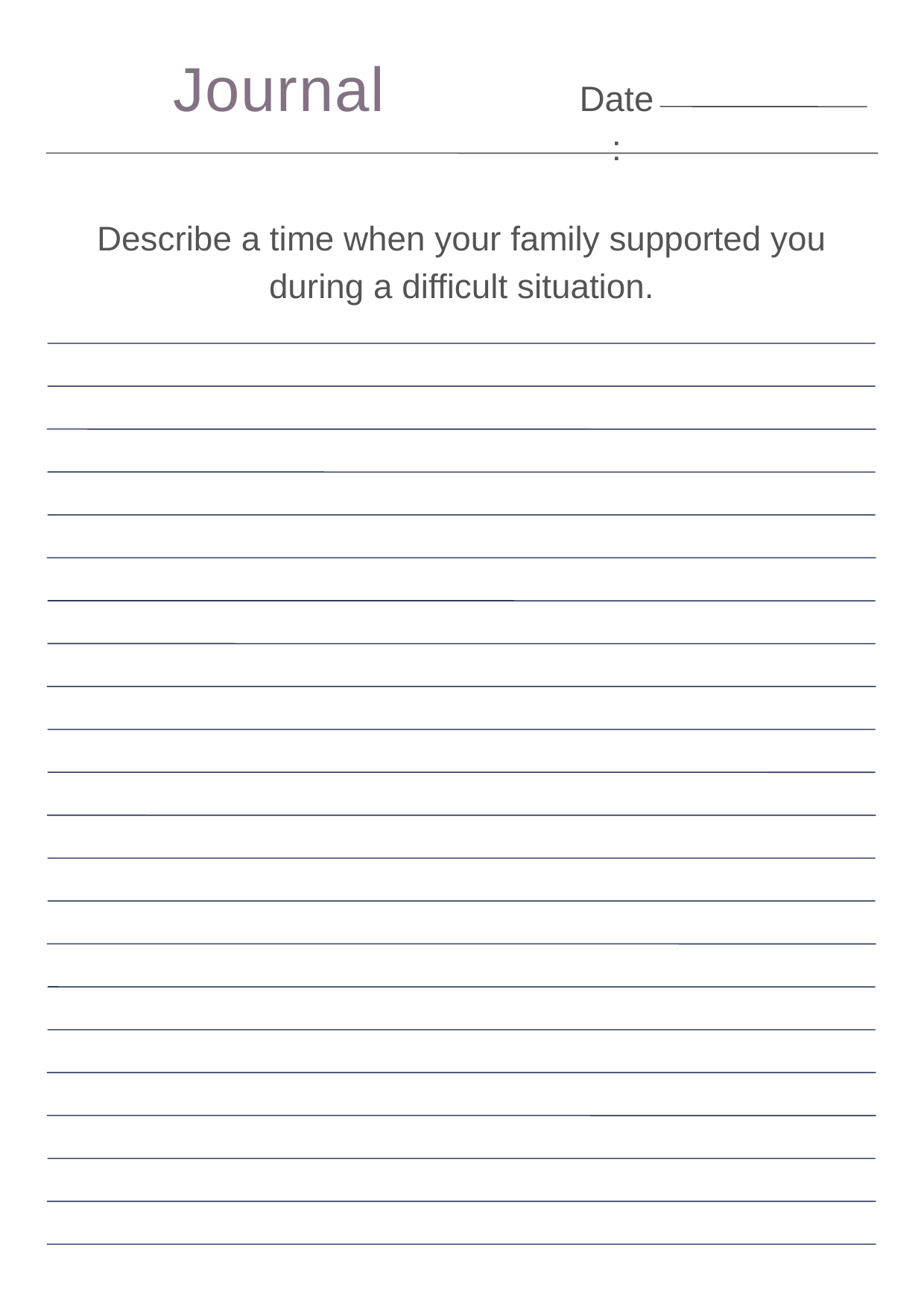

Journal
Date:

Describe a time when your family supported you during a difficult situation.